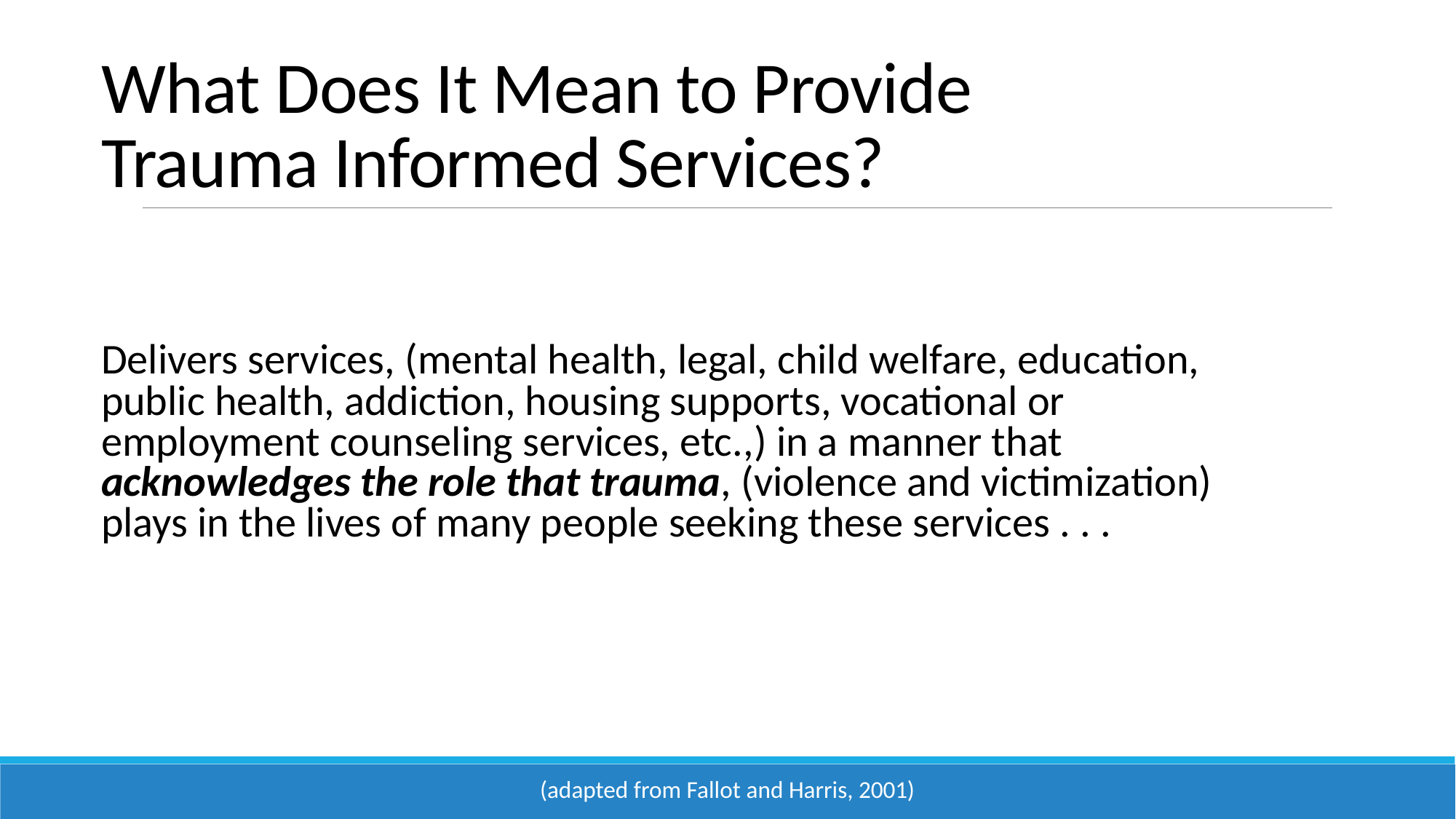

# What Does It Mean to Provide Trauma Informed Services?
Delivers services, (mental health, legal, child welfare, education, public health, addiction, housing supports, vocational or employment counseling services, etc.,) in a manner that acknowledges the role that trauma, (violence and victimization) plays in the lives of many people seeking these services . . .

(adapted from Fallot and Harris, 2001)